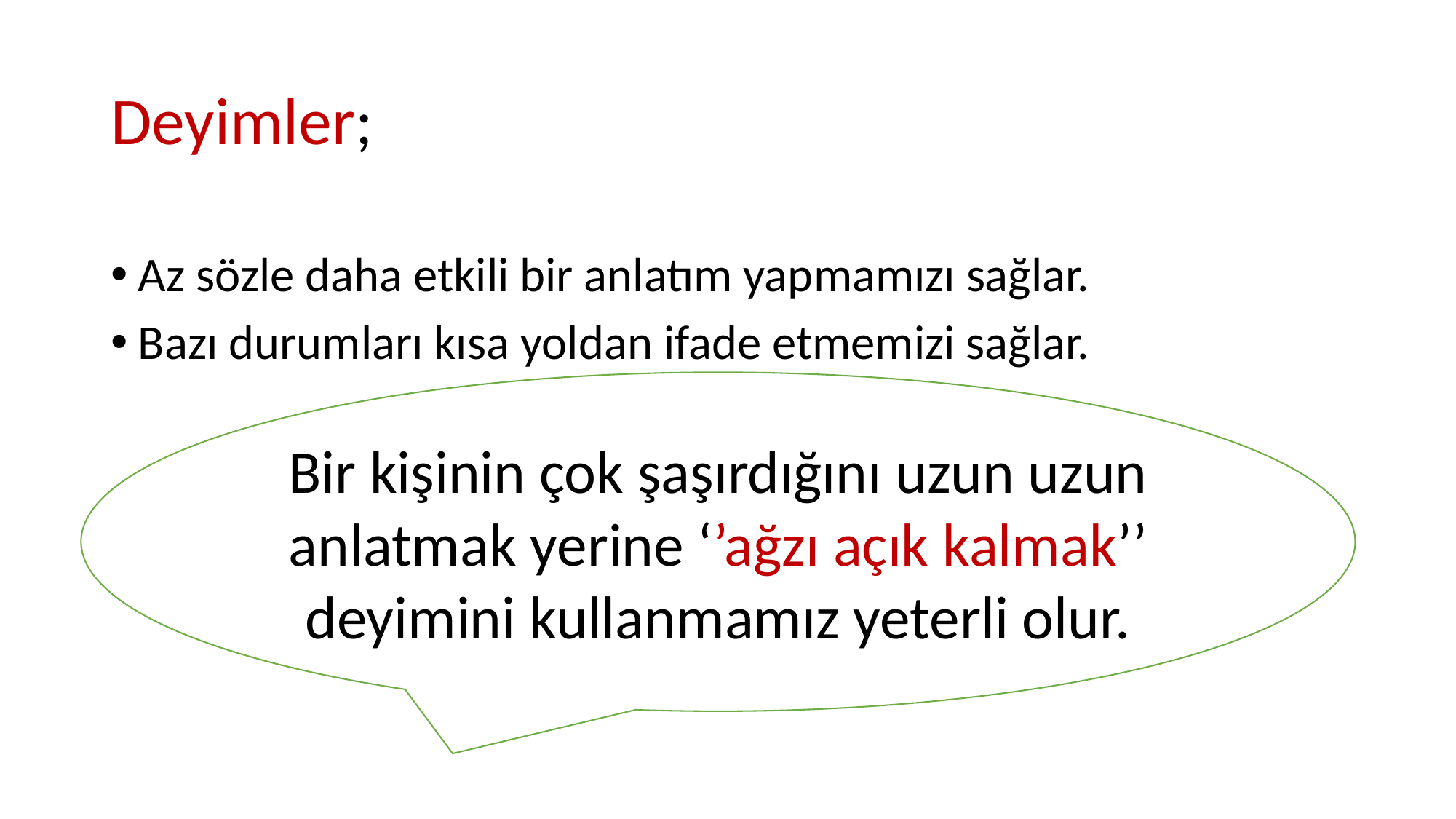

# Deyimler;
Az sözle daha etkili bir anlatım yapmamızı sağlar.
Bazı durumları kısa yoldan ifade etmemizi sağlar.

Bir kişinin çok şaşırdığını uzun uzun anlatmak yerine ‘’ağzı açık kalmak’’ deyimini kullanmamız yeterli olur.